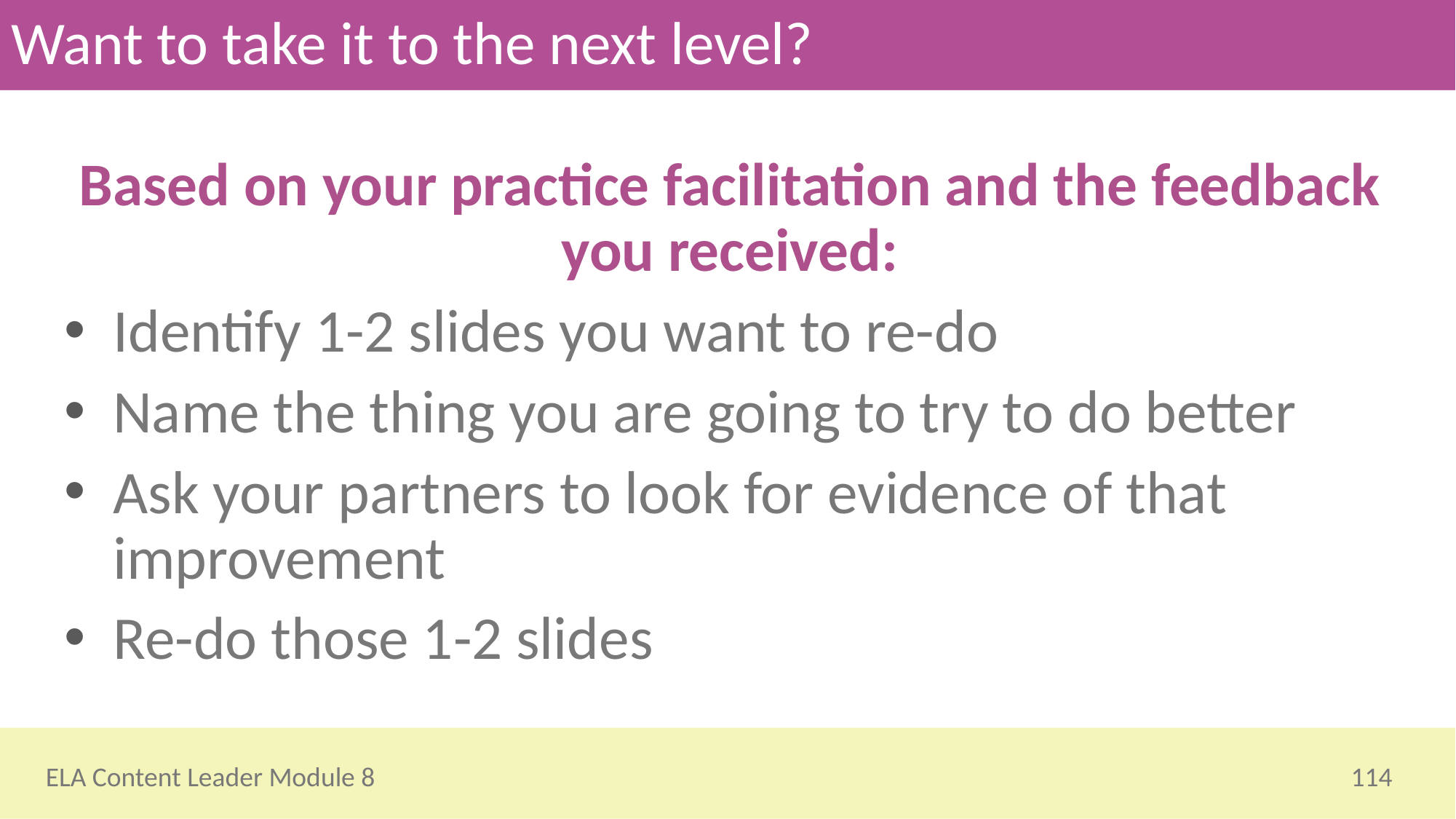

# Want to take it to the next level?
Based on your practice facilitation and the feedback you received:
Identify 1-2 slides you want to re-do
Name the thing you are going to try to do better
Ask your partners to look for evidence of that improvement
Re-do those 1-2 slides
114